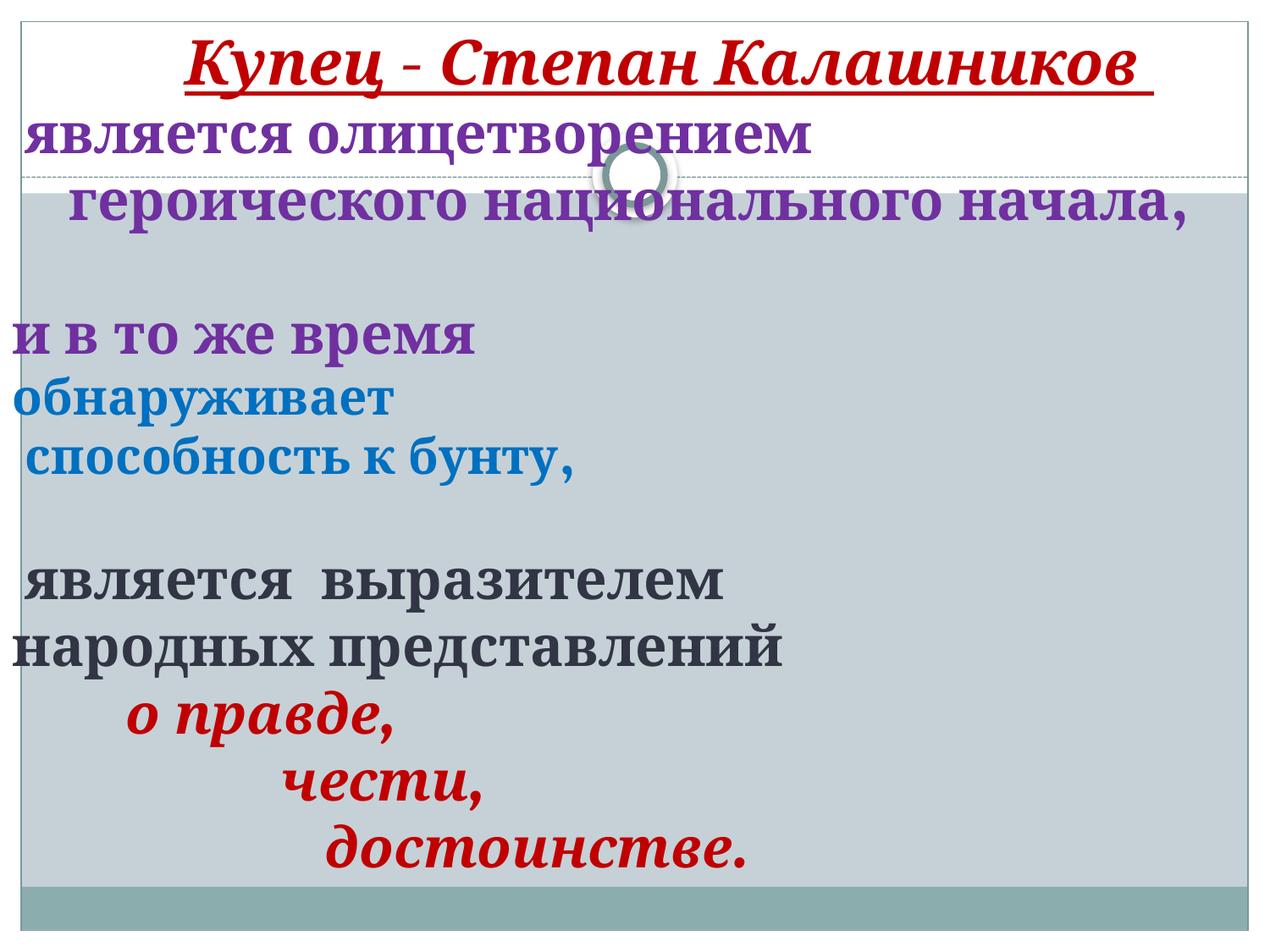

# Купец - Степан Калашников является олицетворением героического национального начала, и в то же время обнаруживает способность к бунту, является  выразителем народных представлений о правде, чести, достоинстве.